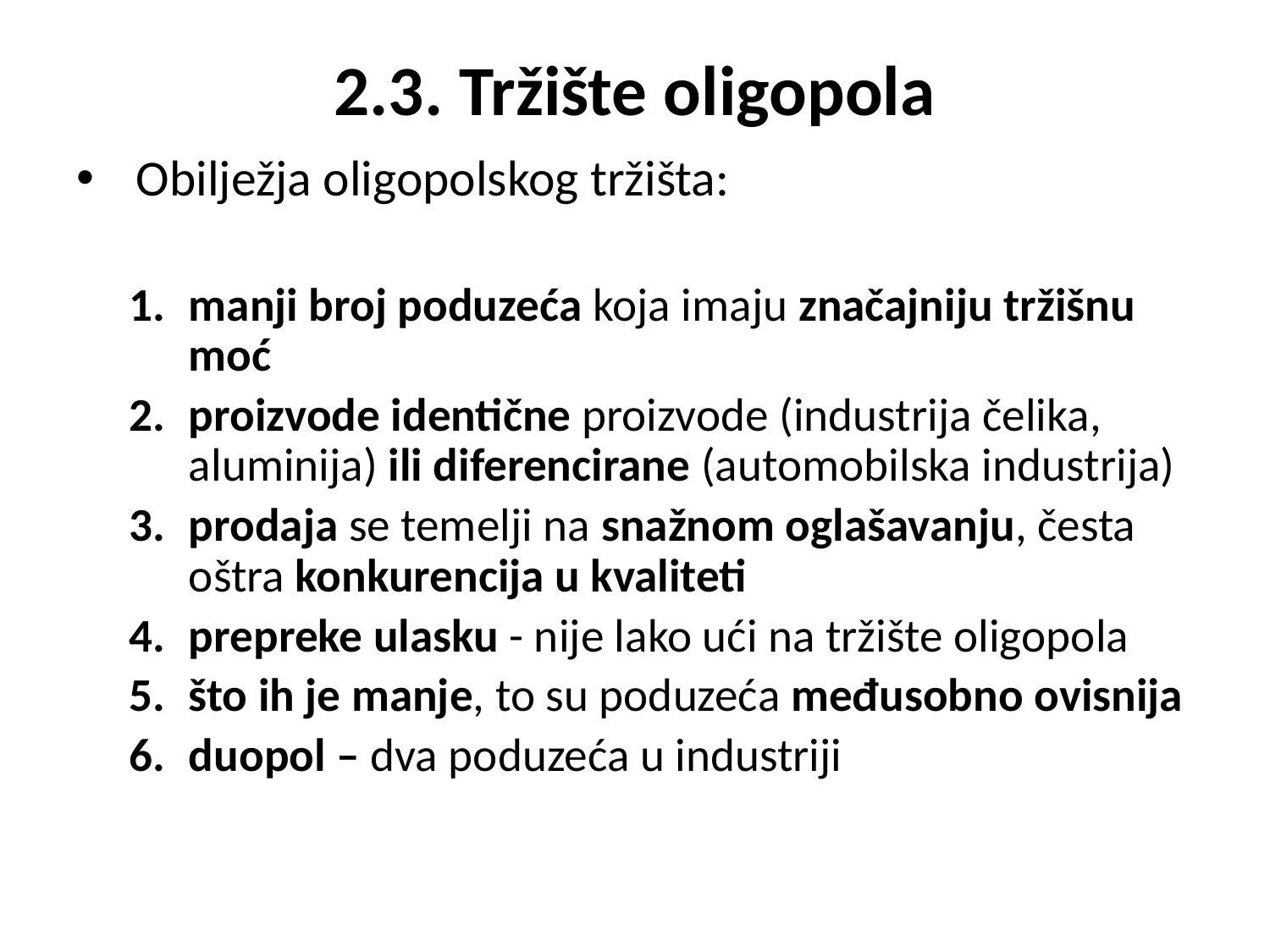

# 2.3. Tržište oligopola
Obilježja oligopolskog tržišta:

manji broj poduzeća koja imaju značajniju tržišnu moć
proizvode identične proizvode (industrija čelika, aluminija) ili diferencirane (automobilska industrija)
prodaja se temelji na snažnom oglašavanju, česta oštra konkurencija u kvaliteti
prepreke ulasku - nije lako ući na tržište oligopola
što ih je manje, to su poduzeća međusobno ovisnija
duopol – dva poduzeća u industriji